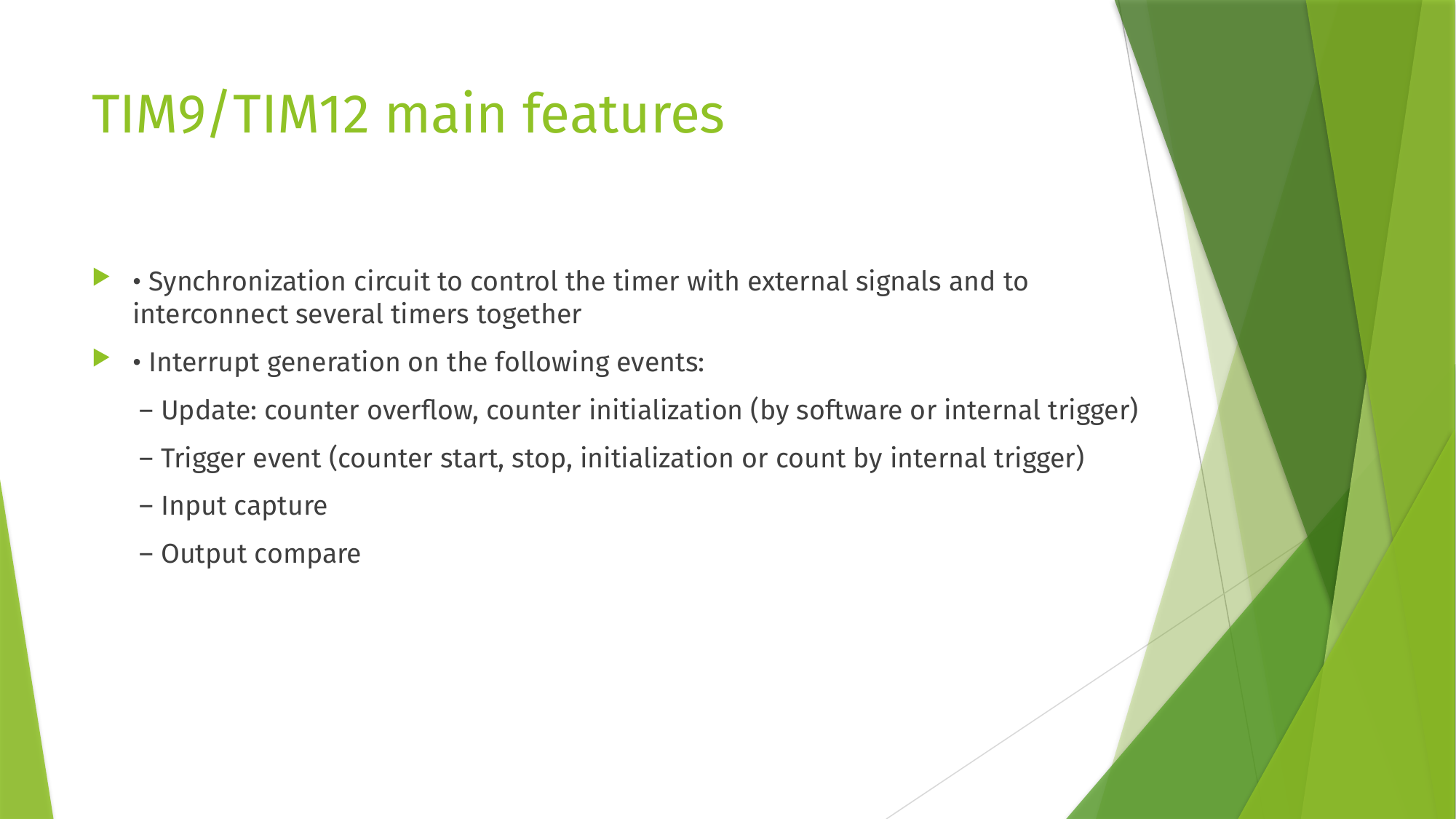

# TIM9/TIM12 main features
• Synchronization circuit to control the timer with external signals and to interconnect several timers together
• Interrupt generation on the following events:
– Update: counter overflow, counter initialization (by software or internal trigger)
– Trigger event (counter start, stop, initialization or count by internal trigger)
– Input capture
– Output compare